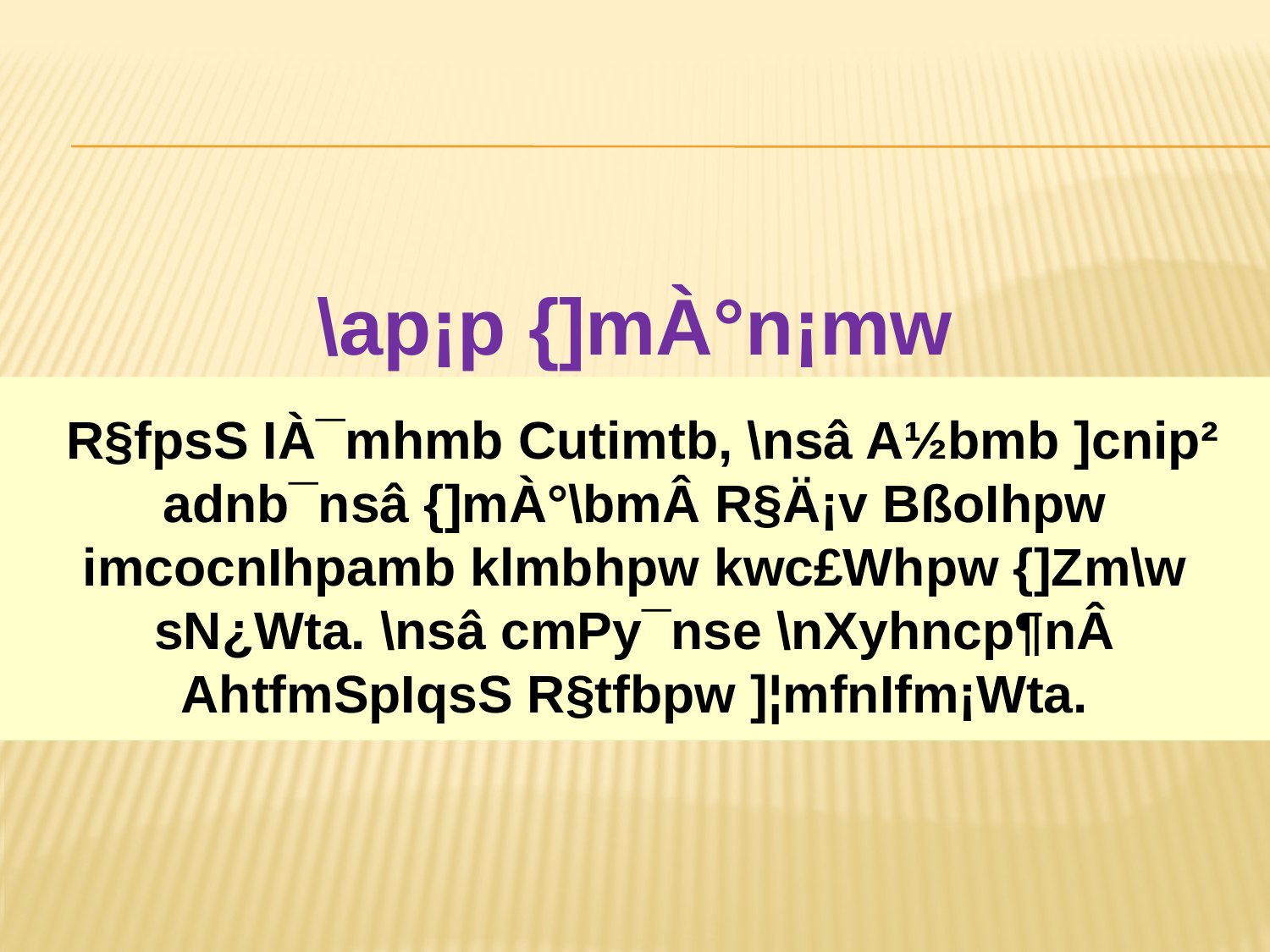

\ap¡p {]mÀ°n¡mw

 R§fpsS IÀ¯mhmb Cutimtb, \nsâ A½bmb ]cnip² adnb¯nsâ {]mÀ°\bmÂ R§Ä¡v BßoIhpw imcocnIhpamb klmbhpw kwc£Whpw {]Zm\w sN¿Wta. \nsâ cmPy¯nse \nXyhncp¶nÂ AhtfmSpIqsS R§tfbpw ]¦mfnIfm¡Wta.